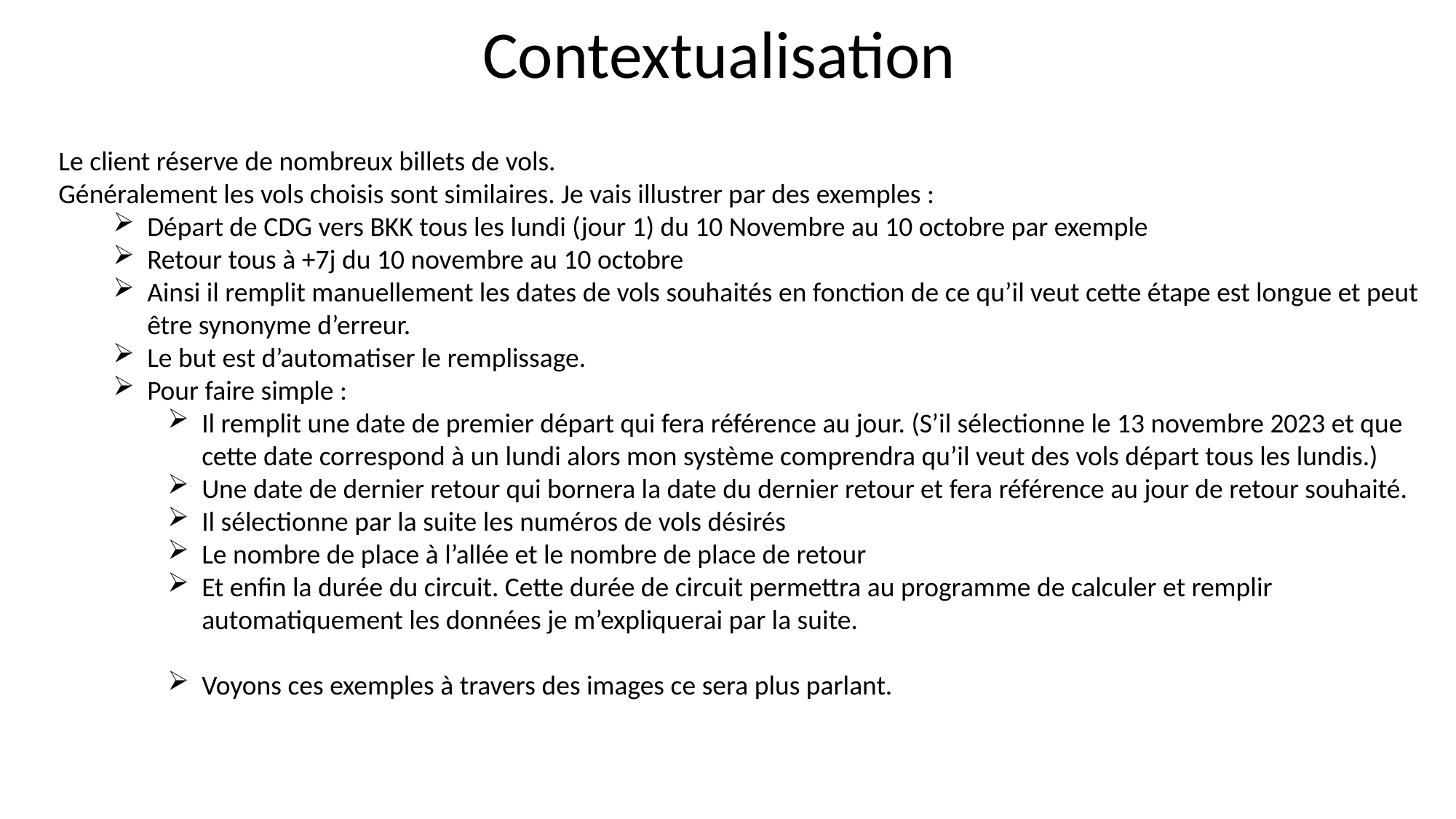

# Contextualisation
Le client réserve de nombreux billets de vols.
Généralement les vols choisis sont similaires. Je vais illustrer par des exemples :
Départ de CDG vers BKK tous les lundi (jour 1) du 10 Novembre au 10 octobre par exemple
Retour tous à +7j du 10 novembre au 10 octobre
Ainsi il remplit manuellement les dates de vols souhaités en fonction de ce qu’il veut cette étape est longue et peut être synonyme d’erreur.
Le but est d’automatiser le remplissage.
Pour faire simple :
Il remplit une date de premier départ qui fera référence au jour. (S’il sélectionne le 13 novembre 2023 et que cette date correspond à un lundi alors mon système comprendra qu’il veut des vols départ tous les lundis.)
Une date de dernier retour qui bornera la date du dernier retour et fera référence au jour de retour souhaité.
Il sélectionne par la suite les numéros de vols désirés
Le nombre de place à l’allée et le nombre de place de retour
Et enfin la durée du circuit. Cette durée de circuit permettra au programme de calculer et remplir automatiquement les données je m’expliquerai par la suite.

Voyons ces exemples à travers des images ce sera plus parlant.